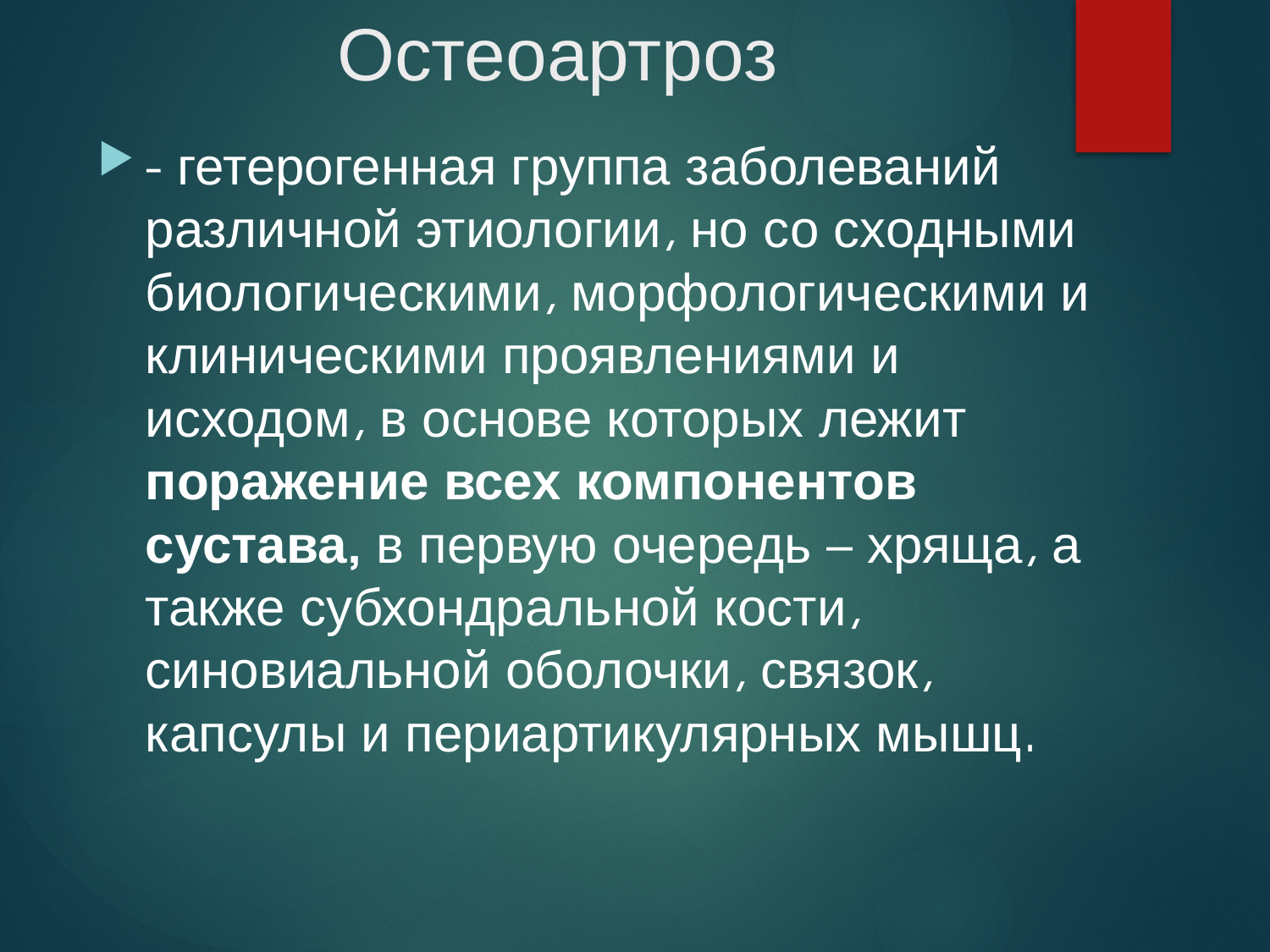

# Остеоартроз
- гетерогенная группа заболеваний различной этиологии, но со сходными биологическими, морфологическими и клиническими проявлениями и исходом, в основе которых лежит поражение всех компонентов сустава, в первую очередь – хряща, а также субхондральной кости, синовиальной оболочки, связок, капсулы и периартикулярных мышц.